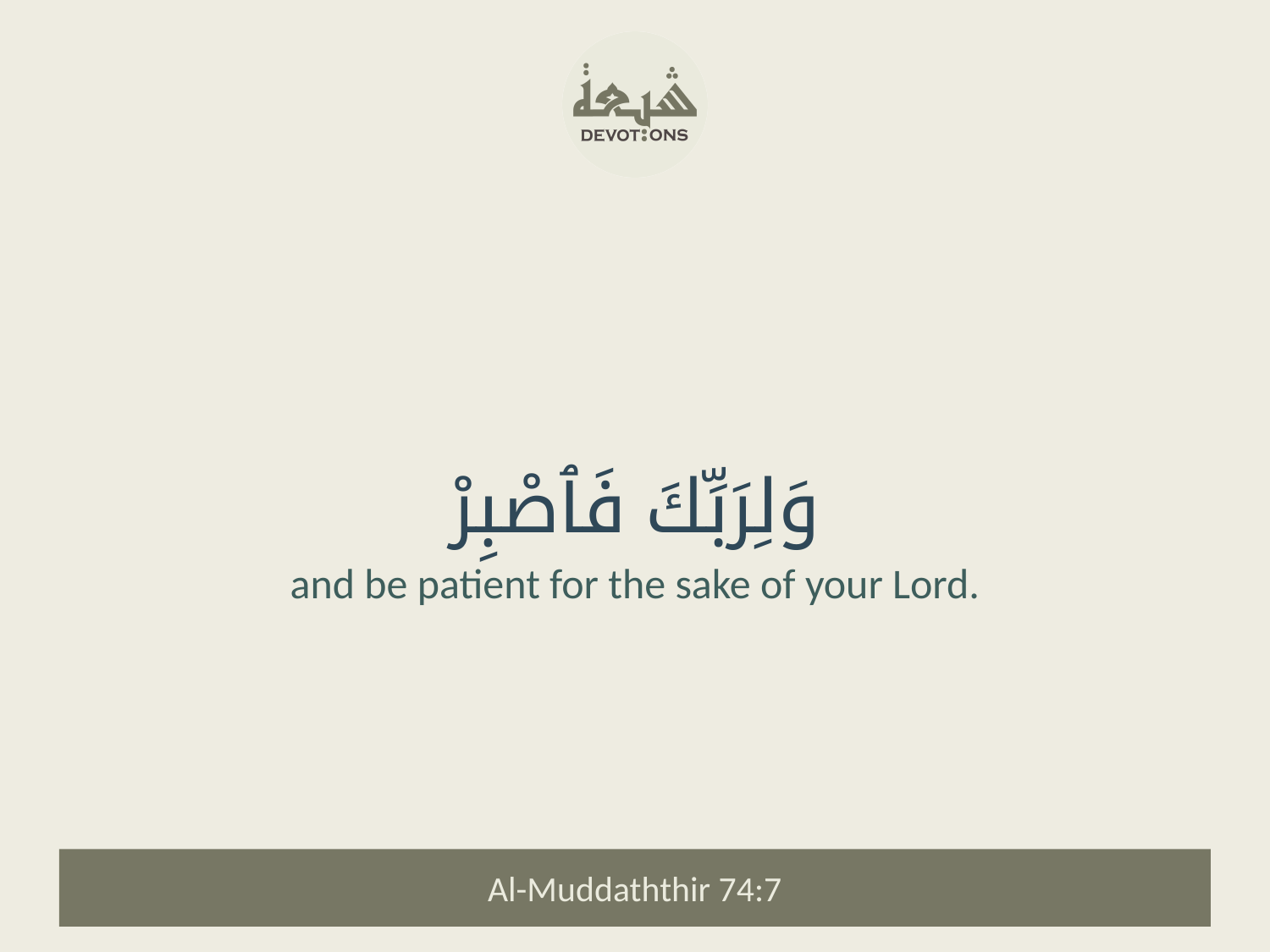

وَلِرَبِّكَ فَٱصْبِرْ
and be patient for the sake of your Lord.
Al-Muddaththir 74:7